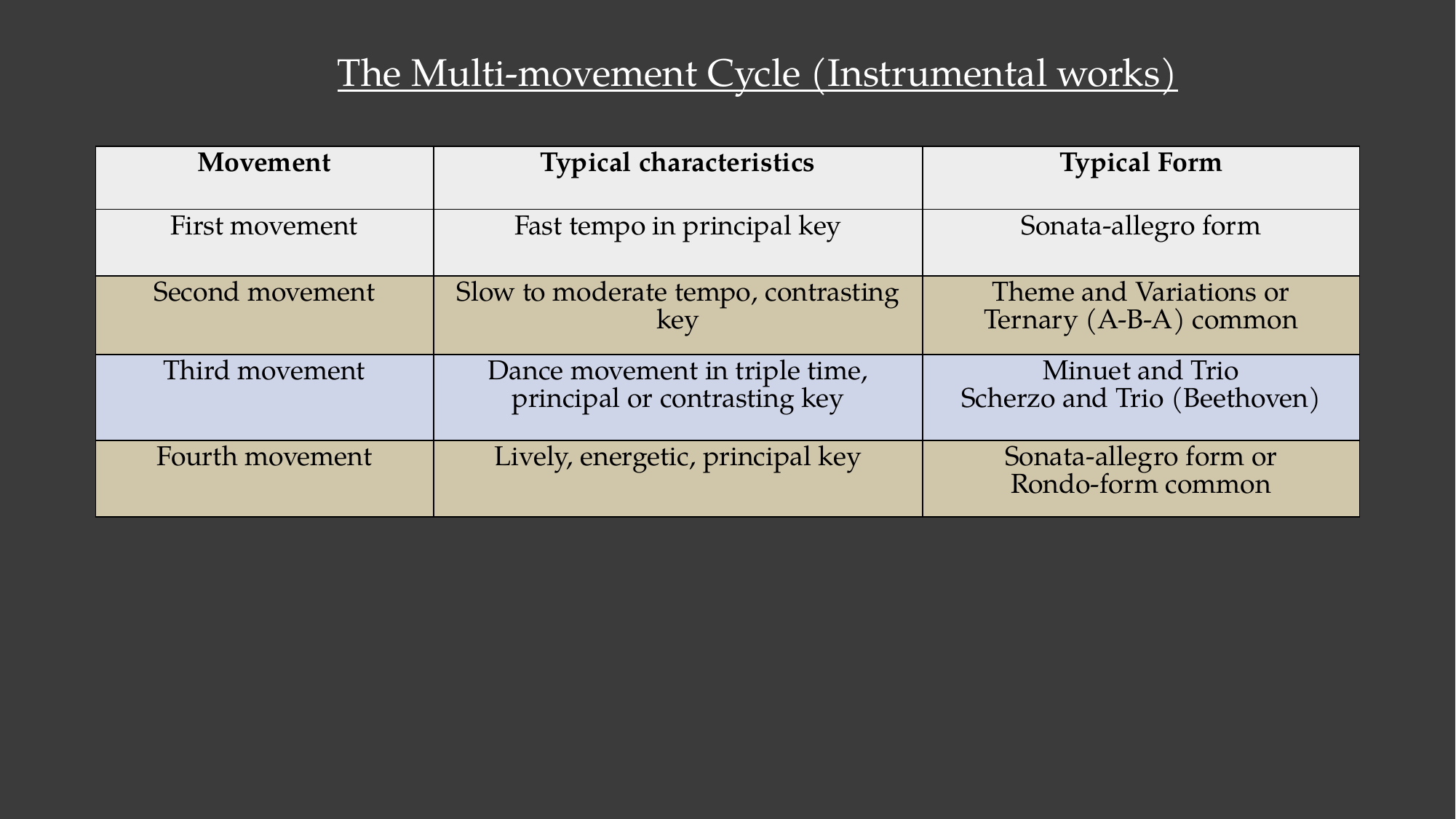

# The Multi-movement Cycle (Instrumental works)
| Movement | Typical characteristics | Typical Form |
| --- | --- | --- |
| First movement | Fast tempo in principal key | Sonata-allegro form |
| Second movement | Slow to moderate tempo, contrasting key | Theme and Variations or Ternary (A-B-A) common |
| Third movement | Dance movement in triple time, principal or contrasting key | Minuet and Trio Scherzo and Trio (Beethoven) |
| Fourth movement | Lively, energetic, principal key | Sonata-allegro form or Rondo-form common |